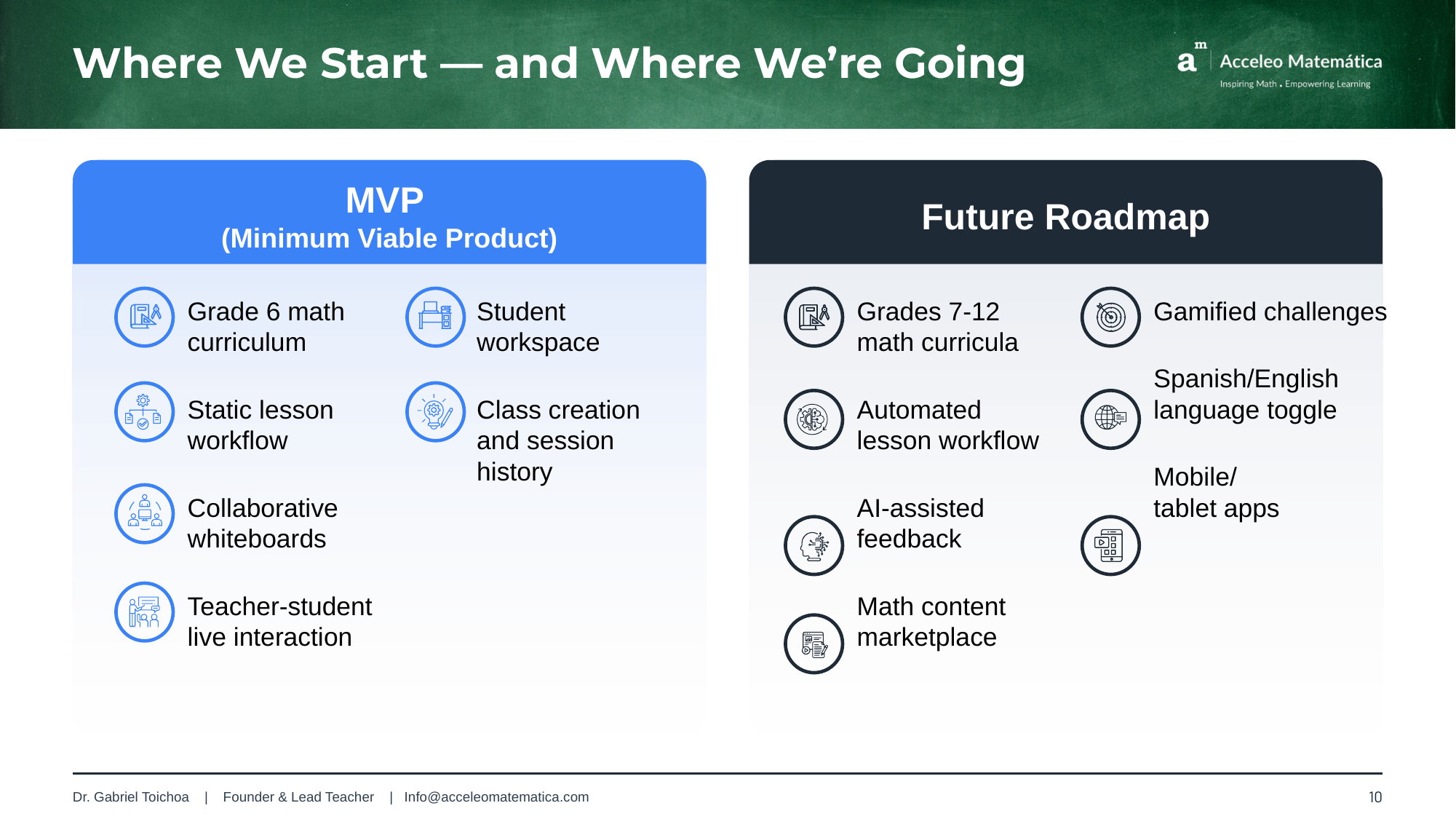

# Where We Start — and Where We’re Going

MVP
(Minimum Viable Product)

Future Roadmap

Grade 6 math curriculum
Static lesson workflow
Collaborative whiteboards
Teacher-student live interaction
Student workspace
Class creation and session history
Grades 7-12 math curricula
Automated lesson workflow
AI-assisted feedback
Math content marketplace
Gamified challenges
Spanish/English language toggle
Mobile/
tablet apps

10